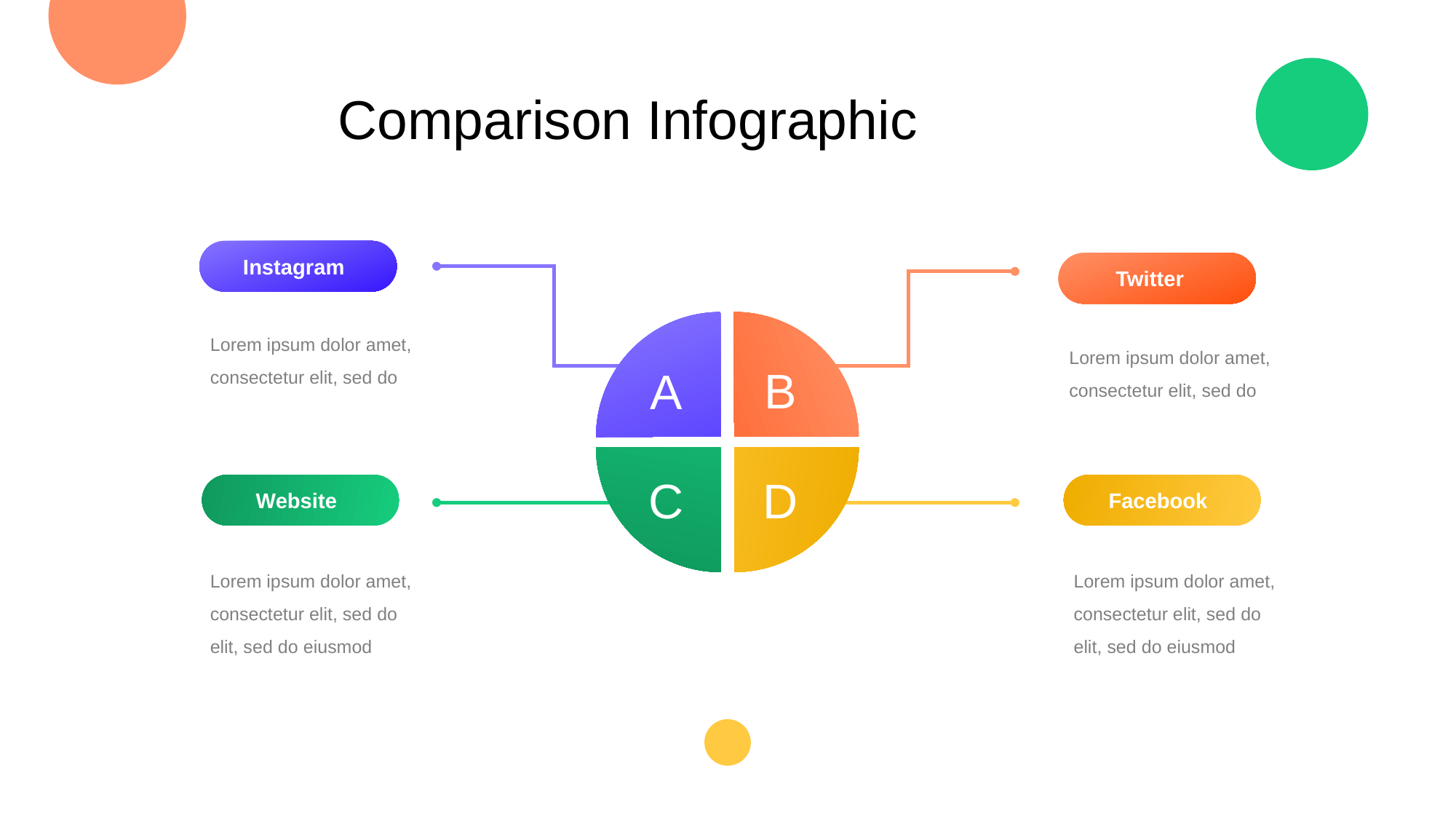

Comparison Infographic

Instagram

Twitter

Lorem ipsum dolor amet, consectetur elit, sed do

Lorem ipsum dolor amet, consectetur elit, sed do
B
A
D
C

Website
Facebook

Lorem ipsum dolor amet, consectetur elit, sed do elit, sed do eiusmod
Lorem ipsum dolor amet, consectetur elit, sed do elit, sed do eiusmod